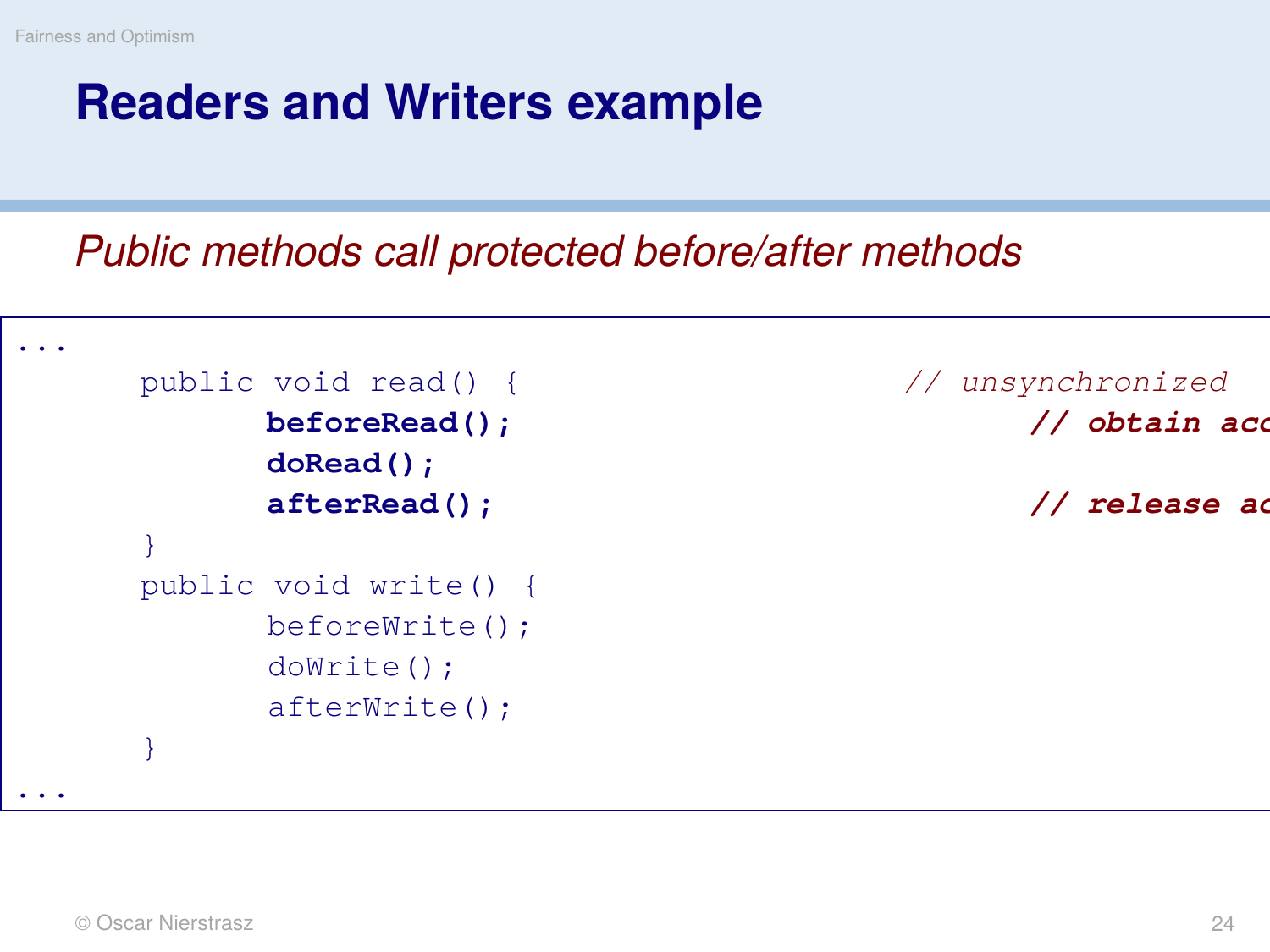

Fairness and Optimism
# Readers and Writers example
Public methods call protected before/after methods
...
	public void read() {			// unsynchronized
		beforeRead();					// obtain access
		doRead();
		afterRead();					// release access
	}
	public void write() {
		beforeWrite();
		doWrite();
		afterWrite();
	}
...
© Oscar Nierstrasz
24